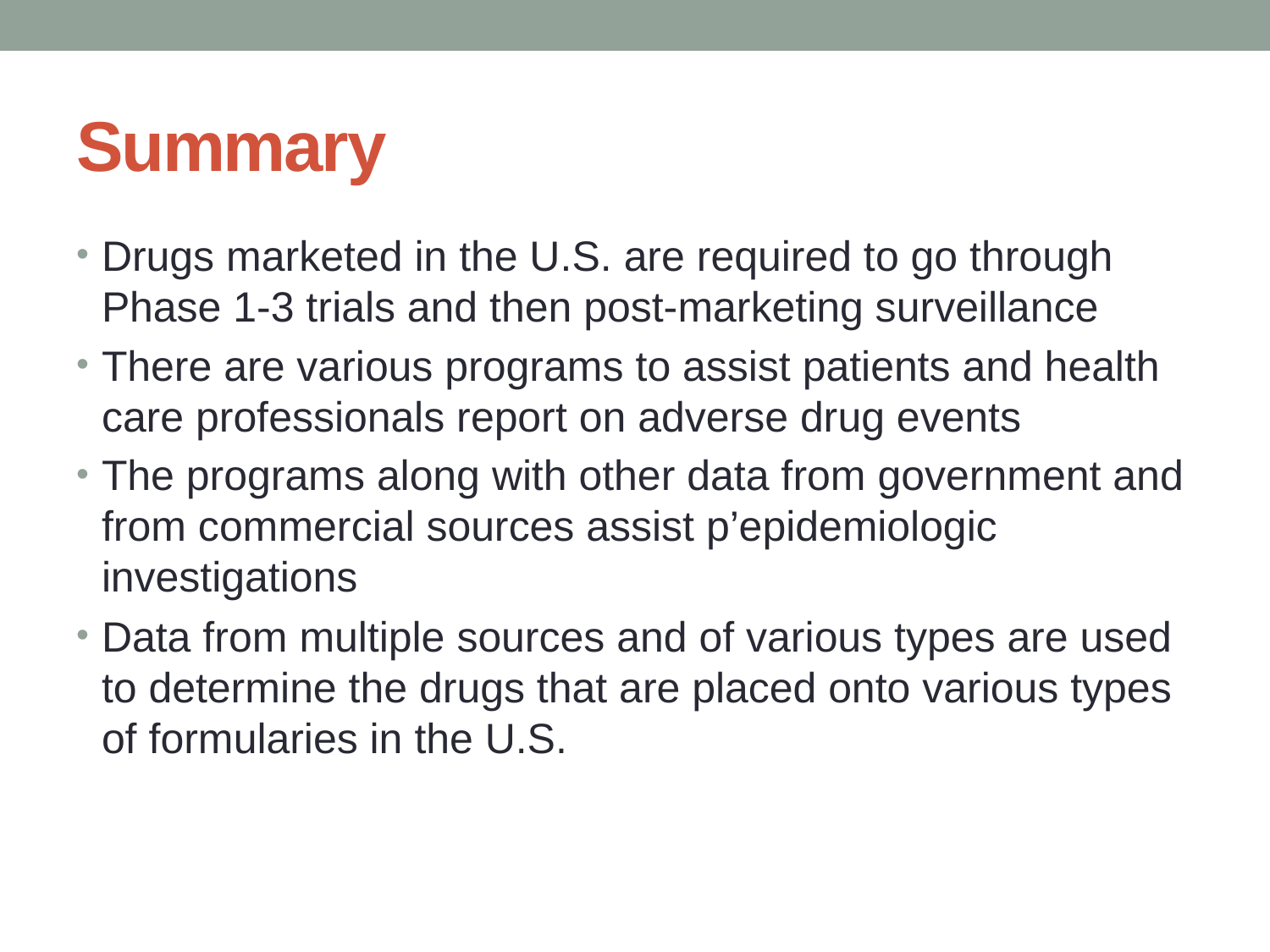

# Summary
Drugs marketed in the U.S. are required to go through Phase 1-3 trials and then post-marketing surveillance
There are various programs to assist patients and health care professionals report on adverse drug events
The programs along with other data from government and from commercial sources assist p’epidemiologic investigations
Data from multiple sources and of various types are used to determine the drugs that are placed onto various types of formularies in the U.S.